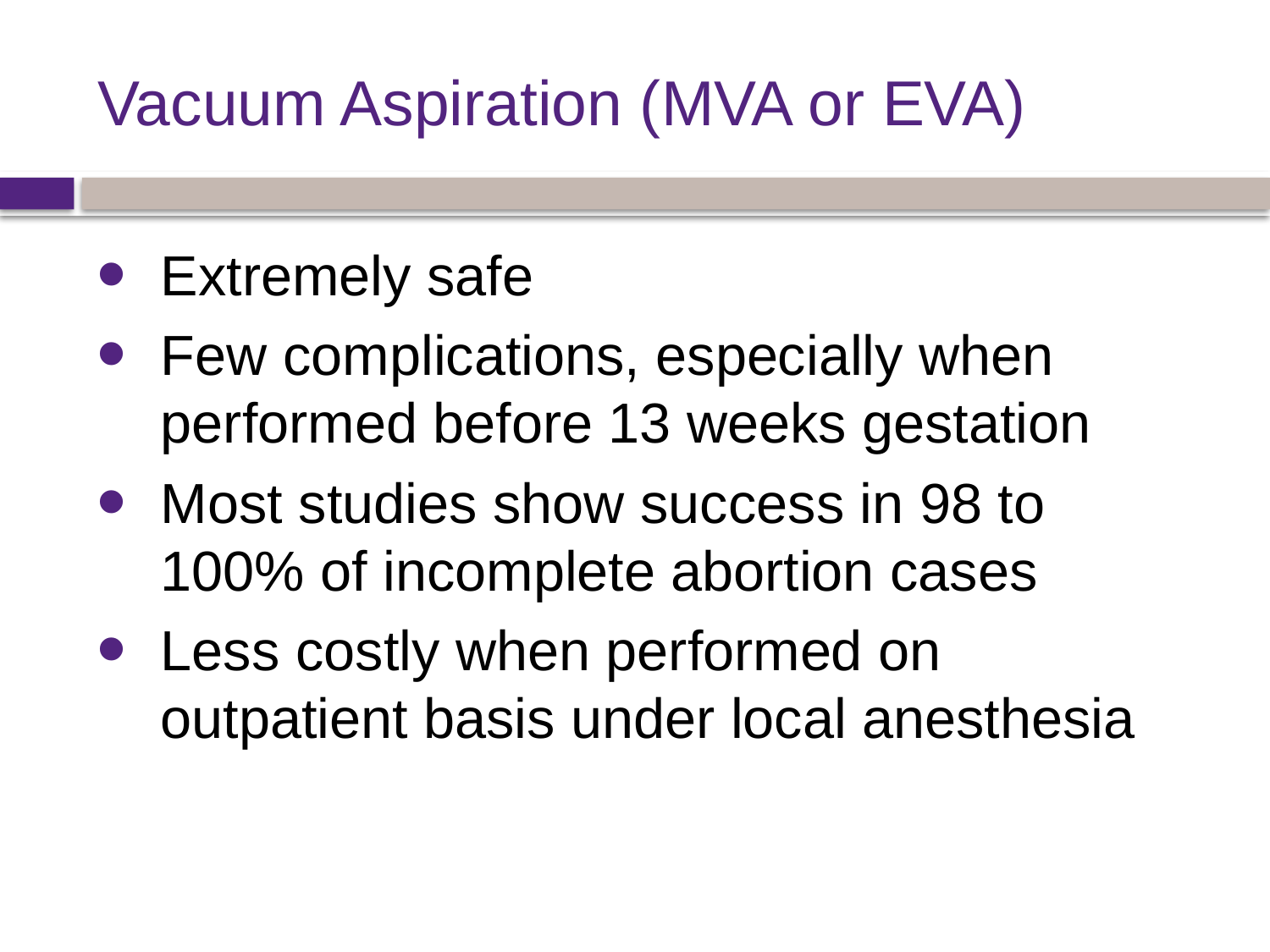

# Vacuum Aspiration (MVA or EVA)
Extremely safe
Few complications, especially when performed before 13 weeks gestation
Most studies show success in 98 to 100% of incomplete abortion cases
Less costly when performed on outpatient basis under local anesthesia